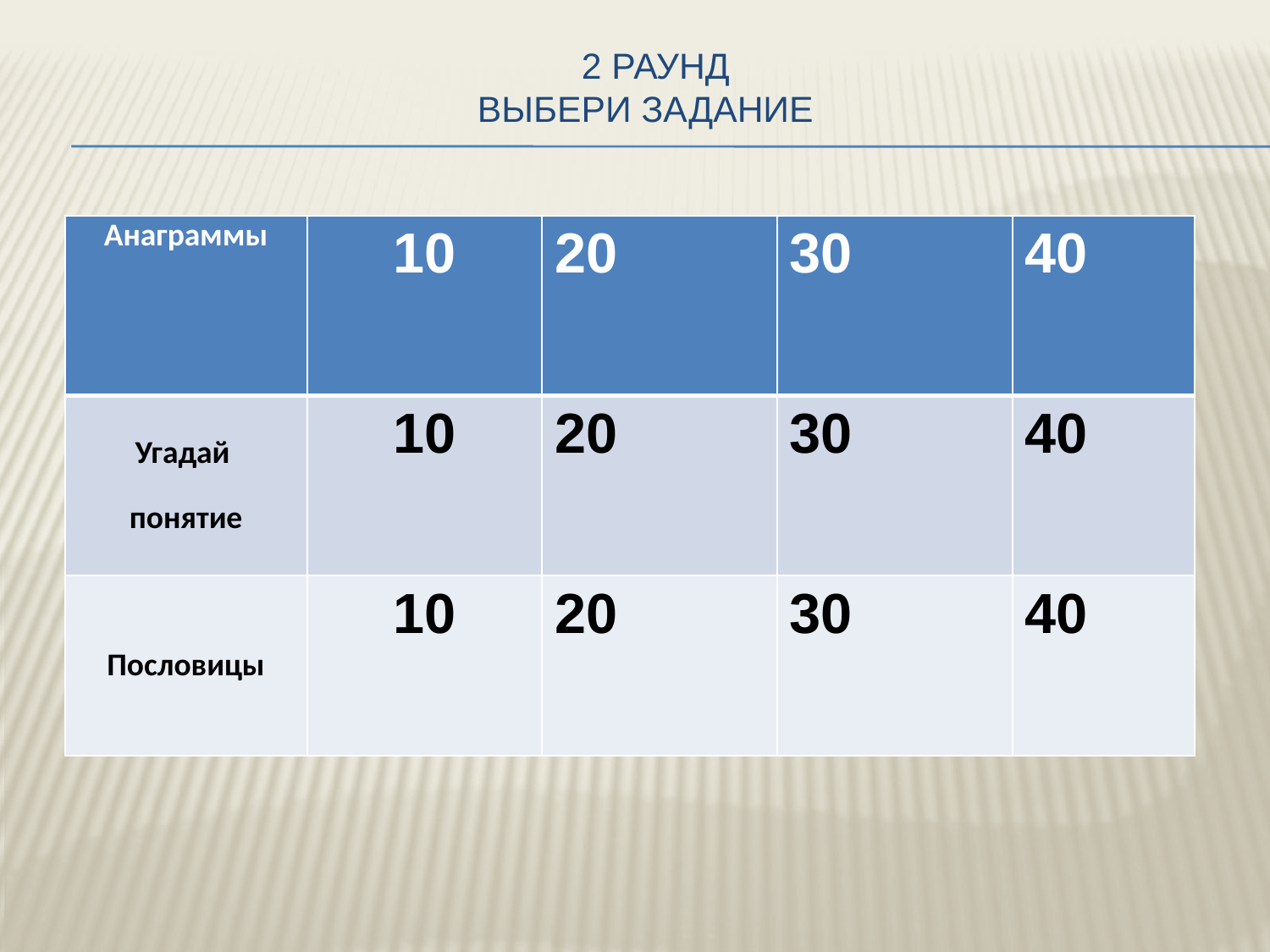

# 2 раунд выбери задание
| Анаграммы | 10 | 20 | 30 | 40 |
| --- | --- | --- | --- | --- |
| Угадай понятие | 10 | 20 | 30 | 40 |
| Пословицы | 10 | 20 | 30 | 40 |